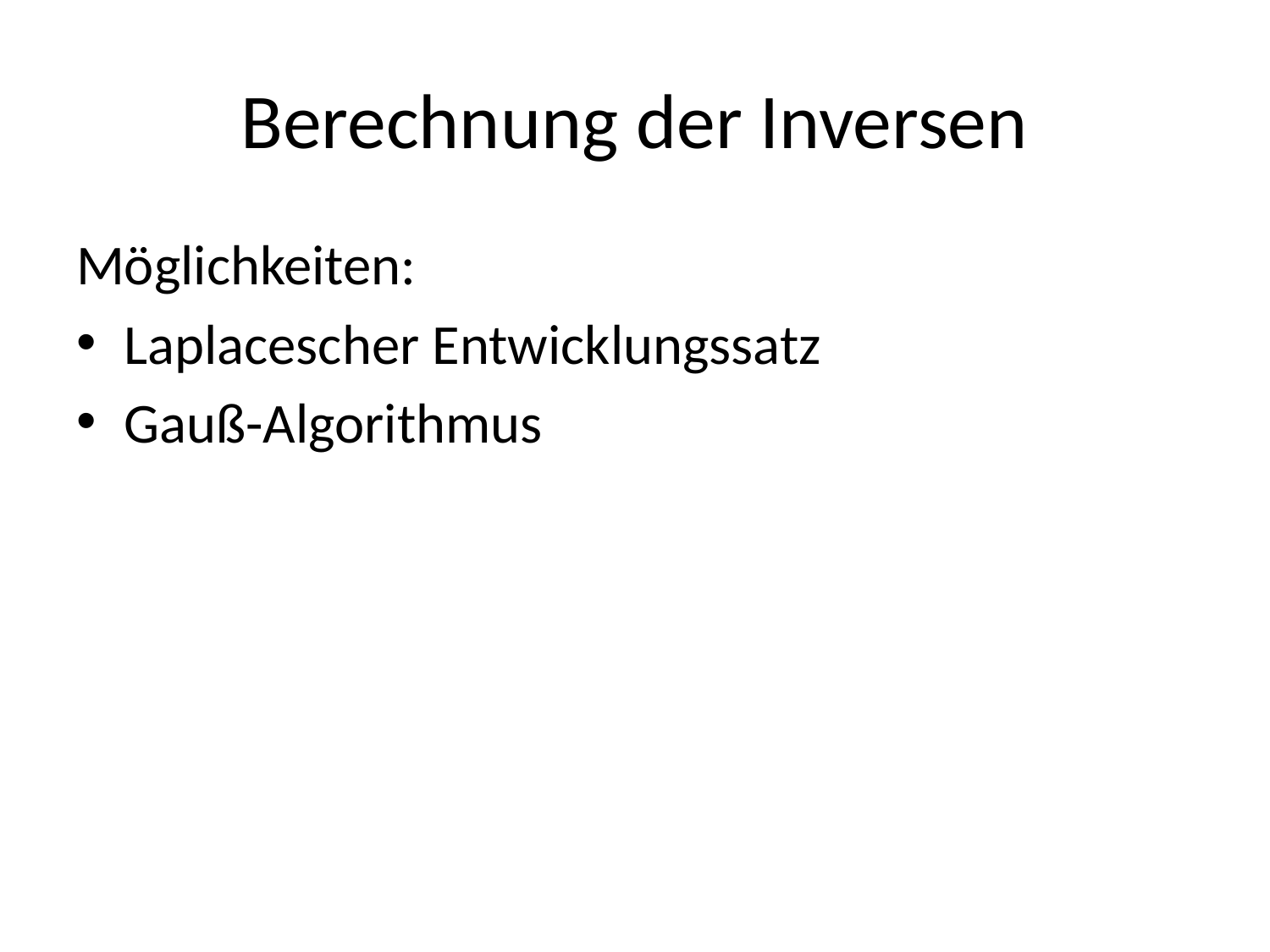

# Berechnung der Inversen
Möglichkeiten:
Laplacescher Entwicklungssatz
Gauß-Algorithmus